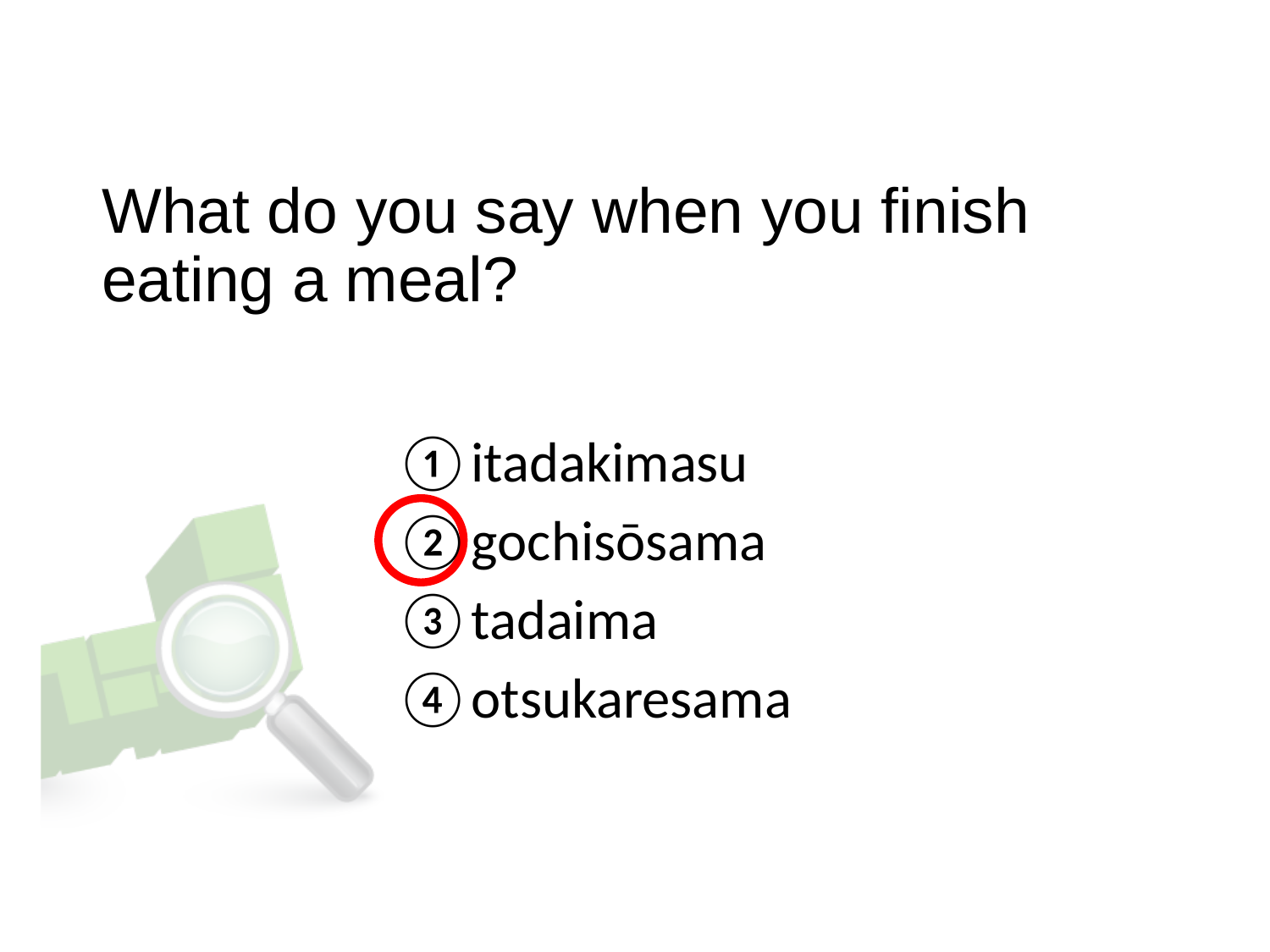

What do you say when you finish eating a meal?
itadakimasu
gochisōsama
tadaima
otsukaresama